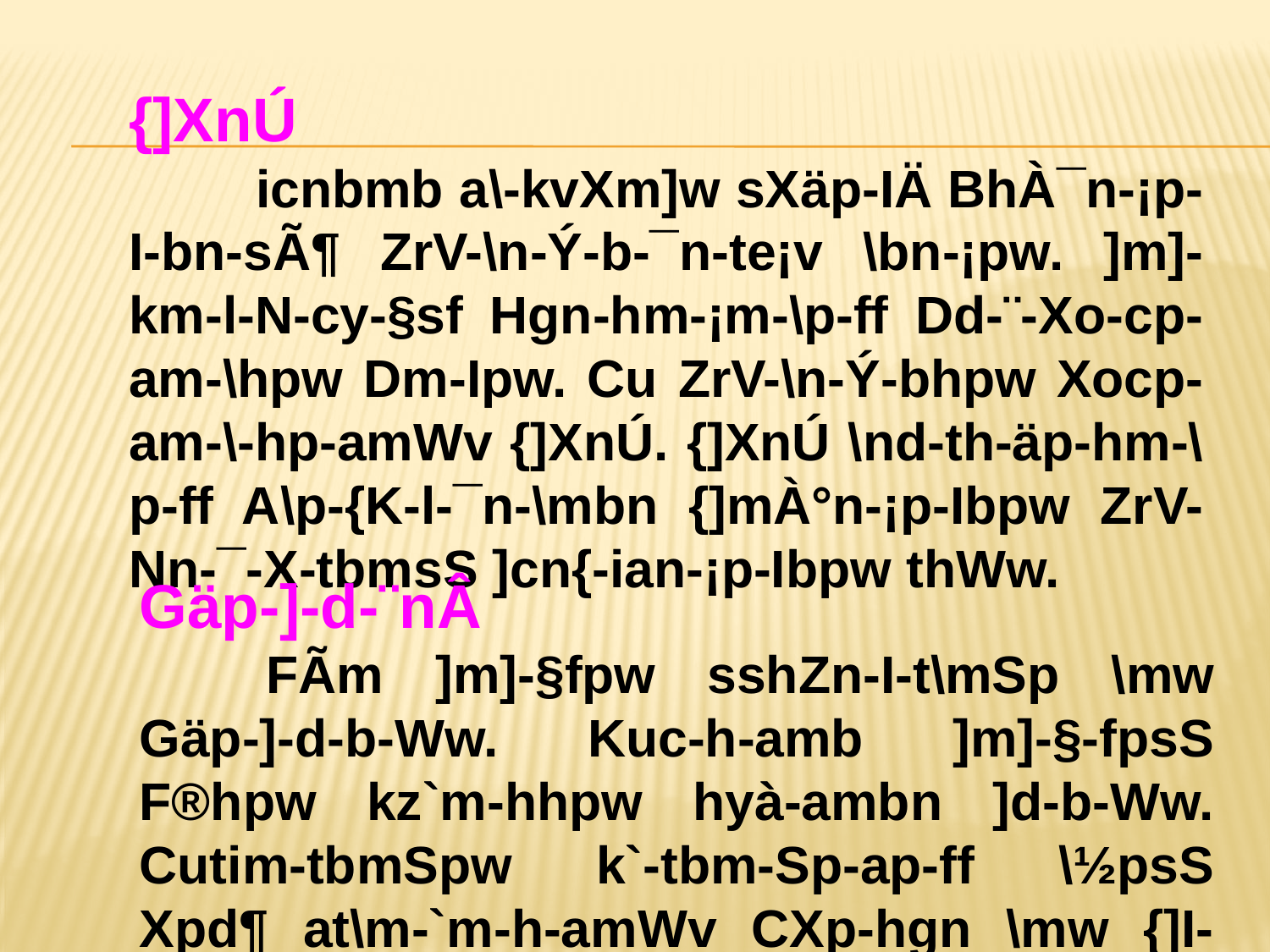

{]XnÚ
	icnbmb a\-kvXm]w sXäp-IÄ BhÀ¯n-¡p-I-bn-sÃ¶ ZrV-\n-Ý-b-¯n-te¡v \bn-¡pw. ]m]-km-l-N-cy-§sf Hgn-hm-¡m-\p-ff Dd-¨-Xo-cp-am-\hpw D­m-Ipw. Cu ZrV-\n-Ý-bhpw Xocp-am-\-hp-amWv {]XnÚ. {]XnÚ \nd-th-äp-hm-\p-ff A\p-{K-l-¯n-\mbn {]mÀ°n-¡p-Ibpw ZrV-Nn-¯-X-tbmsS ]cn{-ian-¡p-Ibpw thWw.

Gäp-]-d-¨nÂ
	FÃm ]m]-§fpw sshZn-I-t\mSp \mw Gäp-]-d-b-Ww. Kuc-h-amb ]m]-§-fpsS F®hpw kz`m-hhpw hyà-ambn ]d-b-Ww. Cutim-tbmSpw k`-tbm-Sp-ap-ff \½psS Xpd¶ at\m-`m-h-amWv CXp-hgn \mw {]I-Sn-¸n-¡p-¶-Xv.